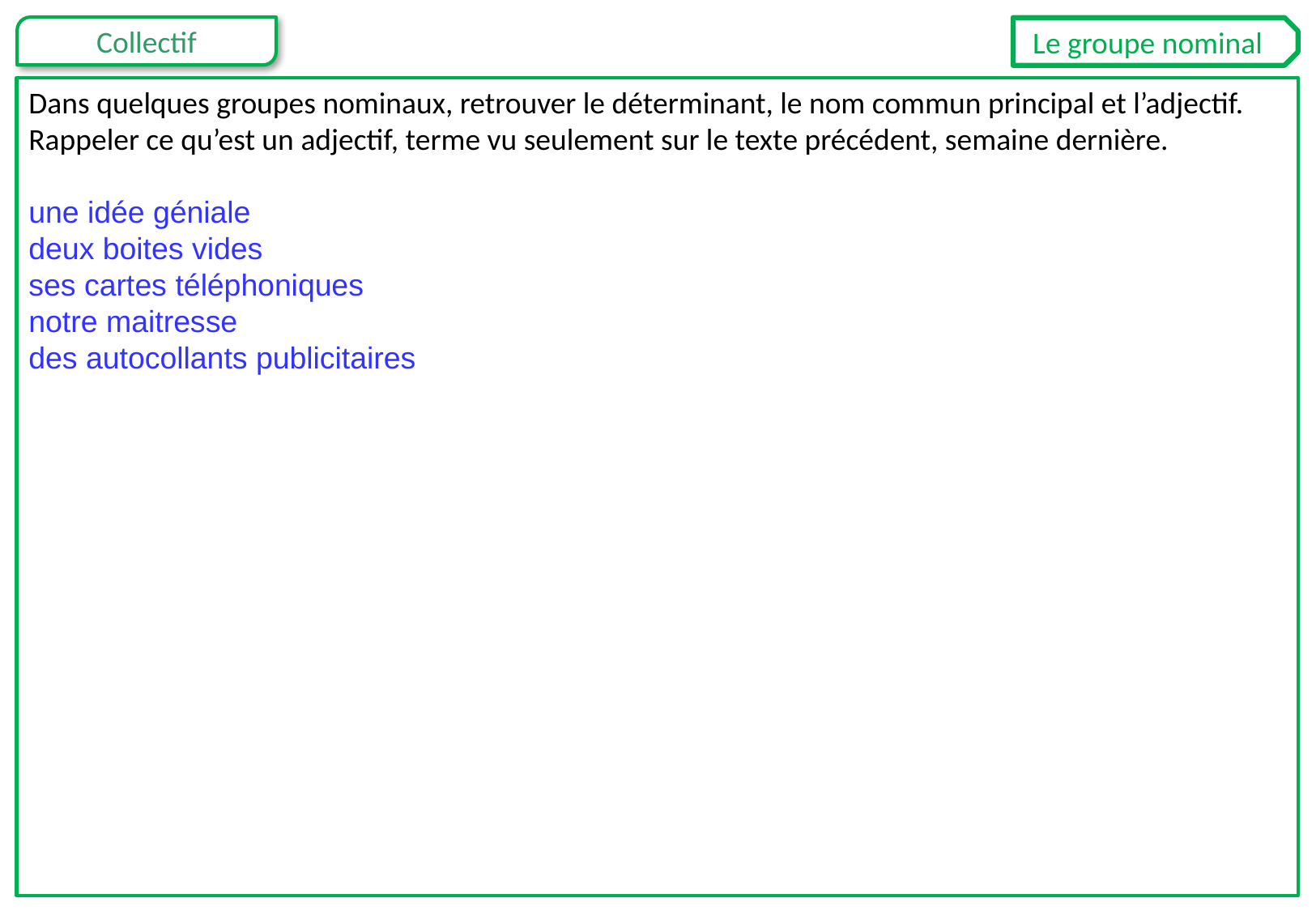

Le groupe nominal
Dans quelques groupes nominaux, retrouver le déterminant, le nom commun principal et l’adjectif.
Rappeler ce qu’est un adjectif, terme vu seulement sur le texte précédent, semaine dernière.

une idée géniale
deux boites vides
ses cartes téléphoniques
notre maitresse
des autocollants publicitaires